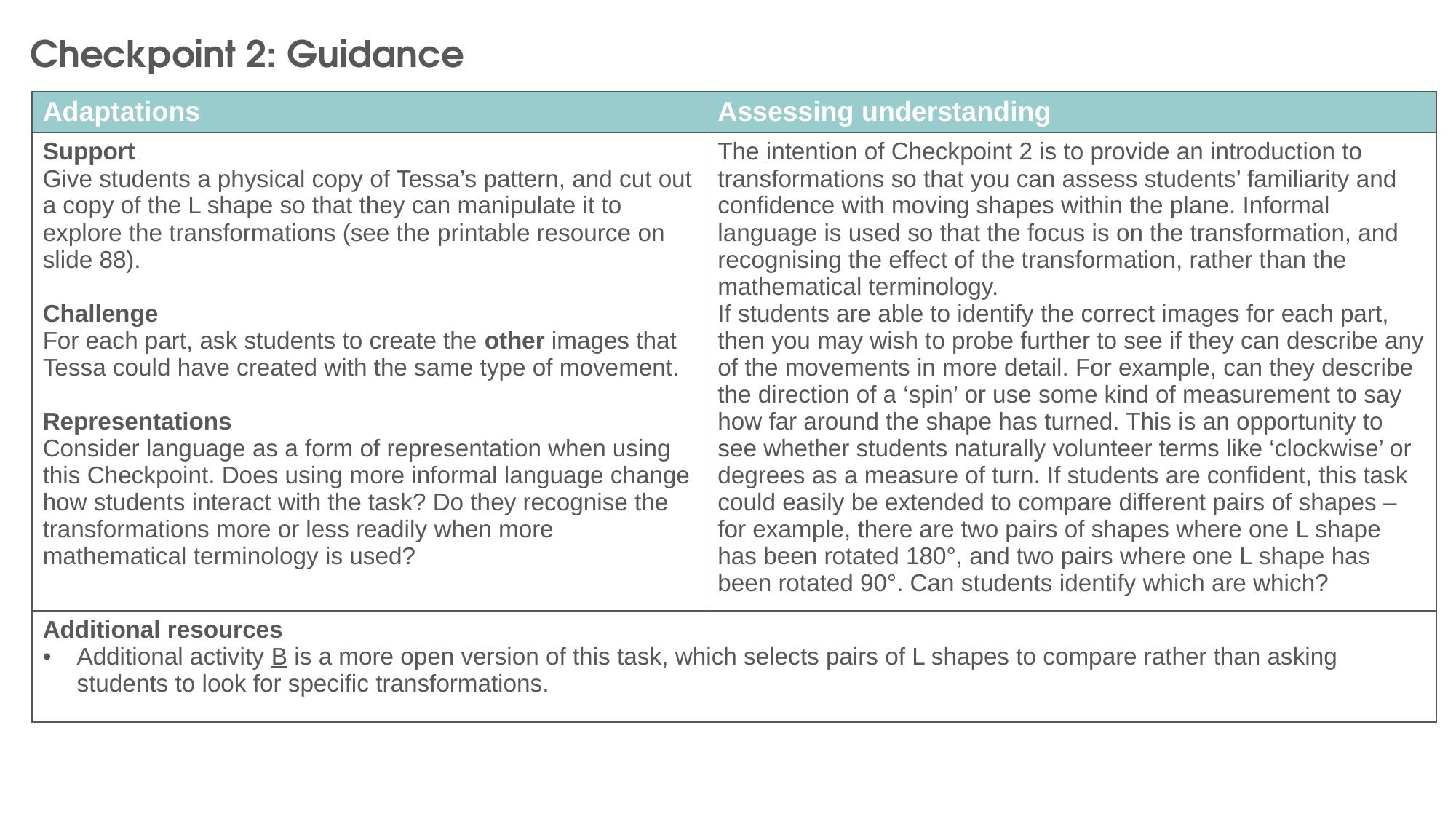

Checkpoint 2: Guidance
| Adaptations | Assessing understanding |
| --- | --- |
| Support Give students a physical copy of Tessa’s pattern, and cut out a copy of the L shape so that they can manipulate it to explore the transformations (see the printable resource on slide 88). Challenge For each part, ask students to create the other images that Tessa could have created with the same type of movement. Representations Consider language as a form of representation when using this Checkpoint. Does using more informal language change how students interact with the task? Do they recognise the transformations more or less readily when more mathematical terminology is used? | The intention of Checkpoint 2 is to provide an introduction to transformations so that you can assess students’ familiarity and confidence with moving shapes within the plane. Informal language is used so that the focus is on the transformation, and recognising the effect of the transformation, rather than the mathematical terminology. If students are able to identify the correct images for each part, then you may wish to probe further to see if they can describe any of the movements in more detail. For example, can they describe the direction of a ‘spin’ or use some kind of measurement to say how far around the shape has turned. This is an opportunity to see whether students naturally volunteer terms like ‘clockwise’ or degrees as a measure of turn. If students are confident, this task could easily be extended to compare different pairs of shapes – for example, there are two pairs of shapes where one L shape has been rotated 180°, and two pairs where one L shape has been rotated 90°. Can students identify which are which? |
| Additional resources Additional activity B is a more open version of this task, which selects pairs of L shapes to compare rather than asking students to look for specific transformations. |  |